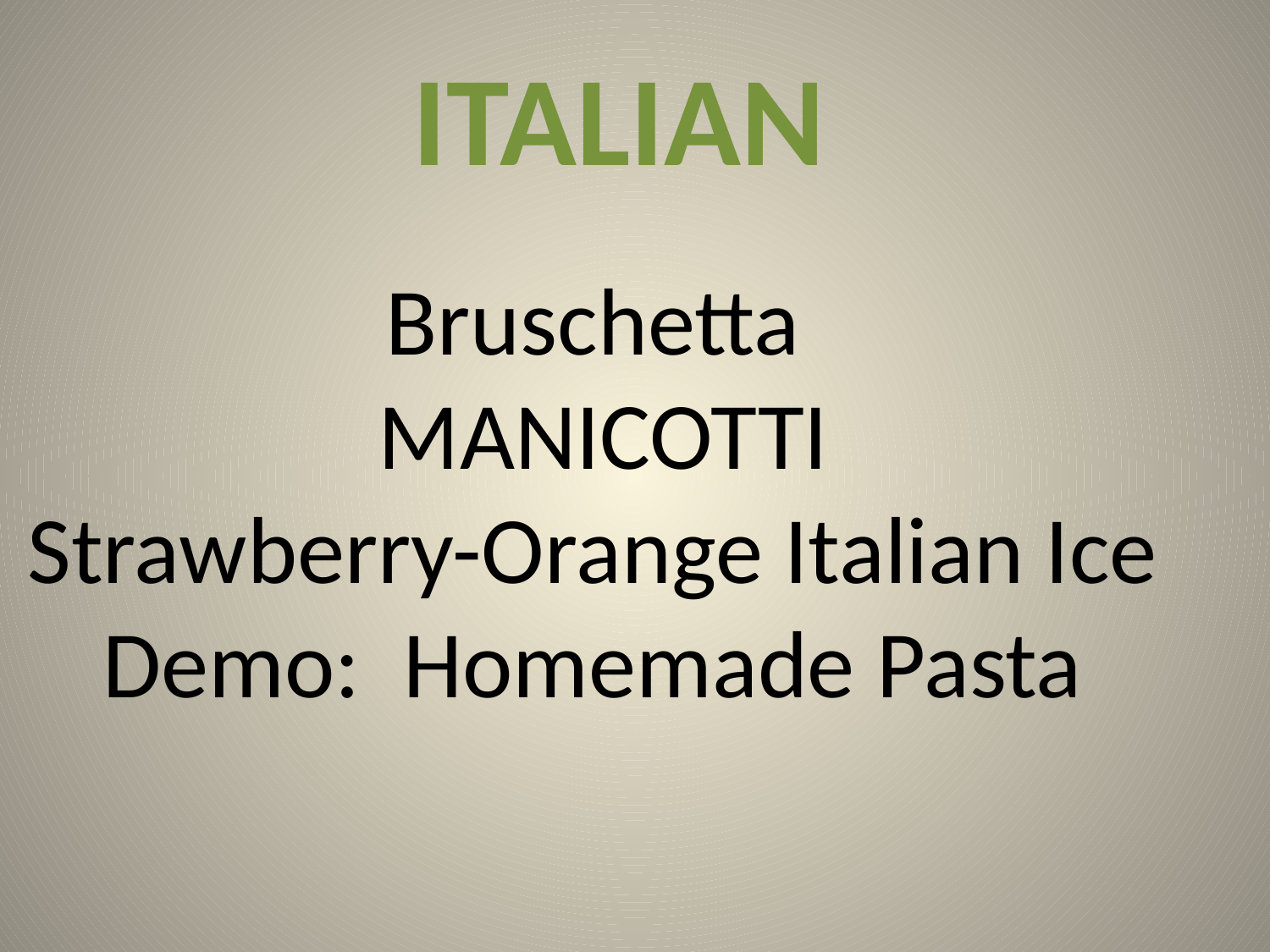

ITALIAN
Bruschetta
 MANICOTTI
Strawberry-Orange Italian Ice
Demo:  Homemade Pasta